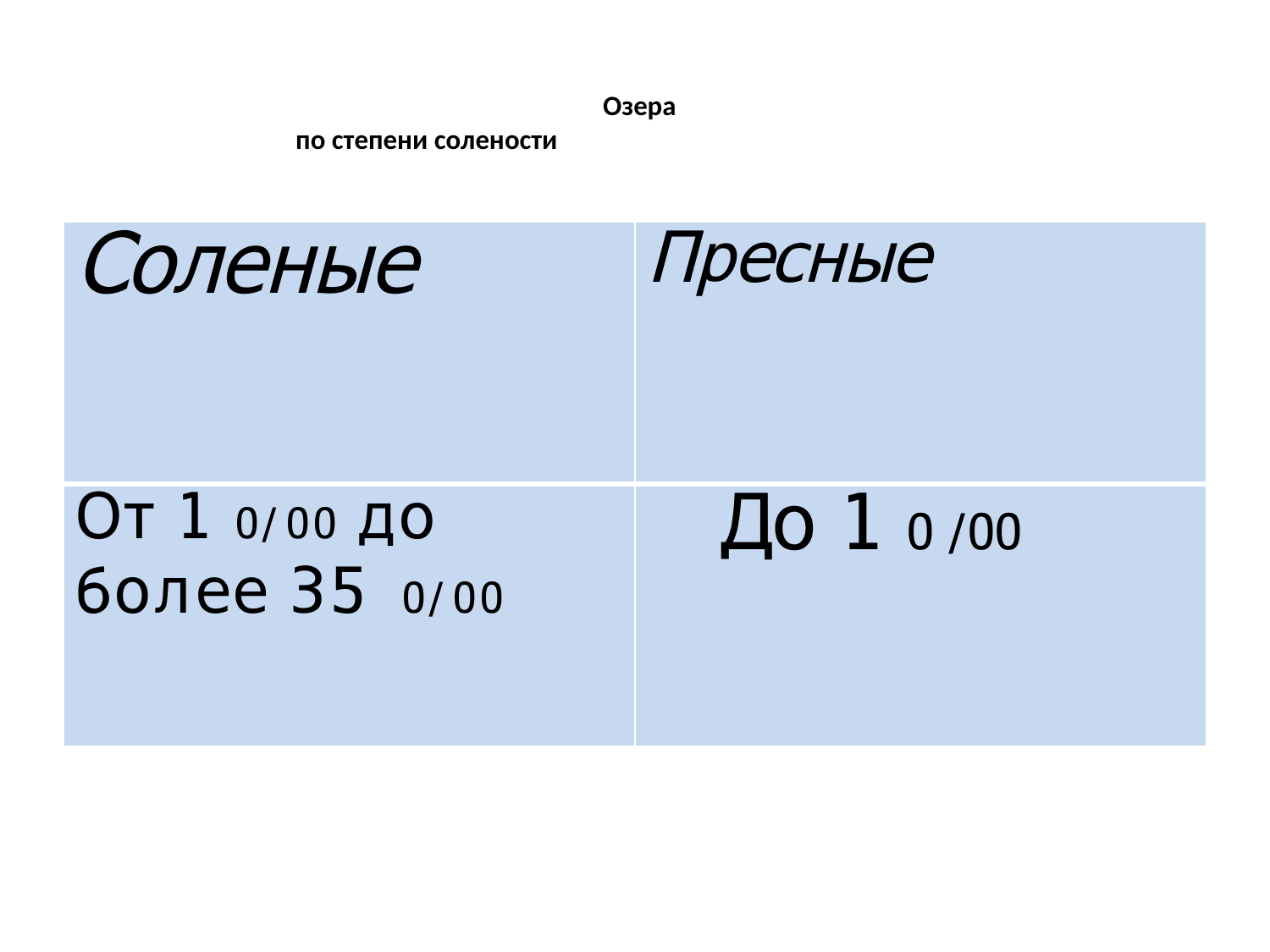

# Озера по степени солености

| Соленые | Пресные |
| --- | --- |
| От 1 0/00 до более 35 0/00 | До 1 0 /00 |